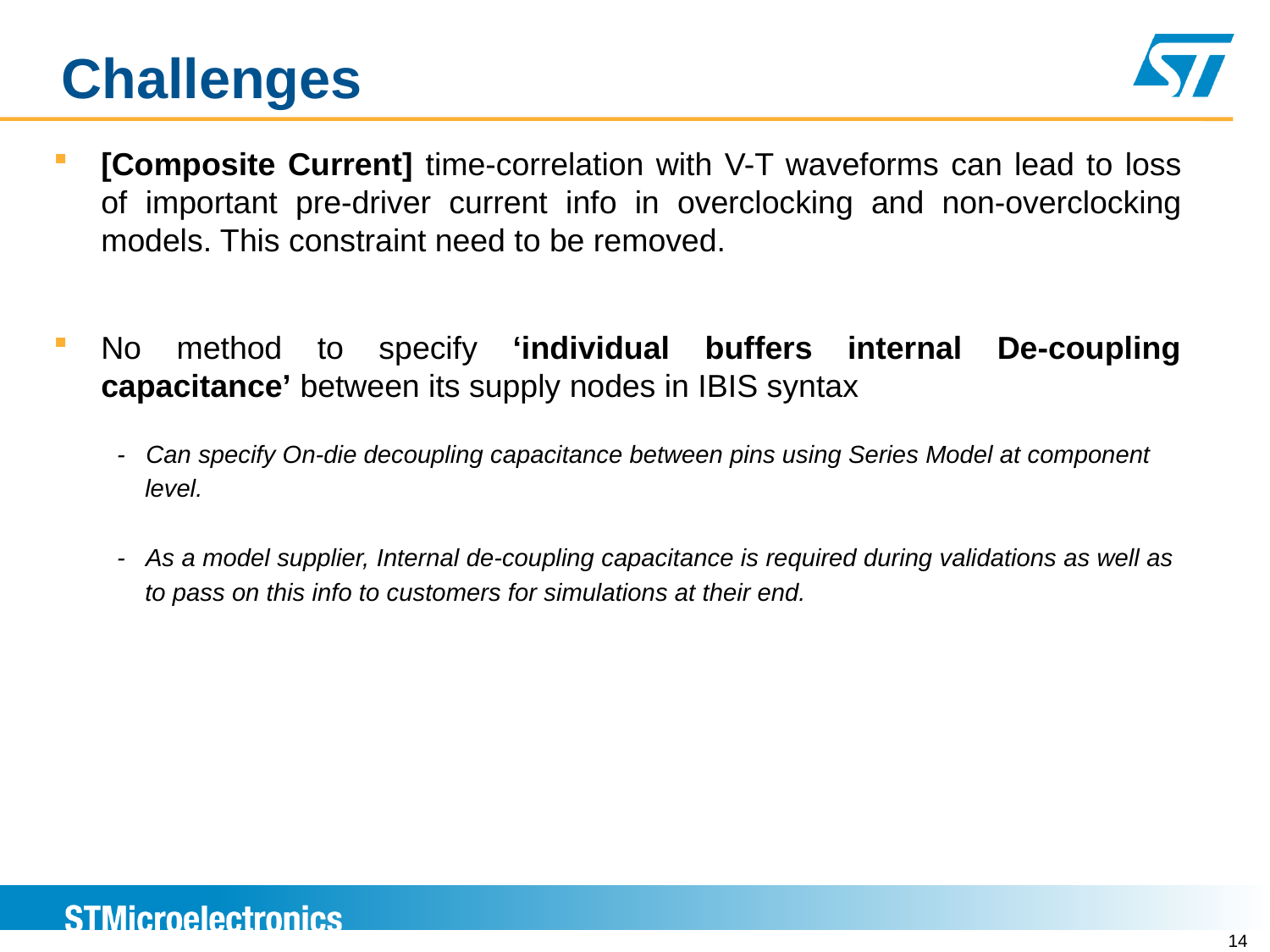

# Challenges
[Composite Current] time-correlation with V-T waveforms can lead to loss of important pre-driver current info in overclocking and non-overclocking models. This constraint need to be removed.

No method to specify ‘individual buffers internal De-coupling capacitance’ between its supply nodes in IBIS syntax

-   Can specify On-die decoupling capacitance between pins using Series Model at component
    level.

-   As a model supplier, Internal de-coupling capacitance is required during validations as well as
    to pass on this info to customers for simulations at their end.

14